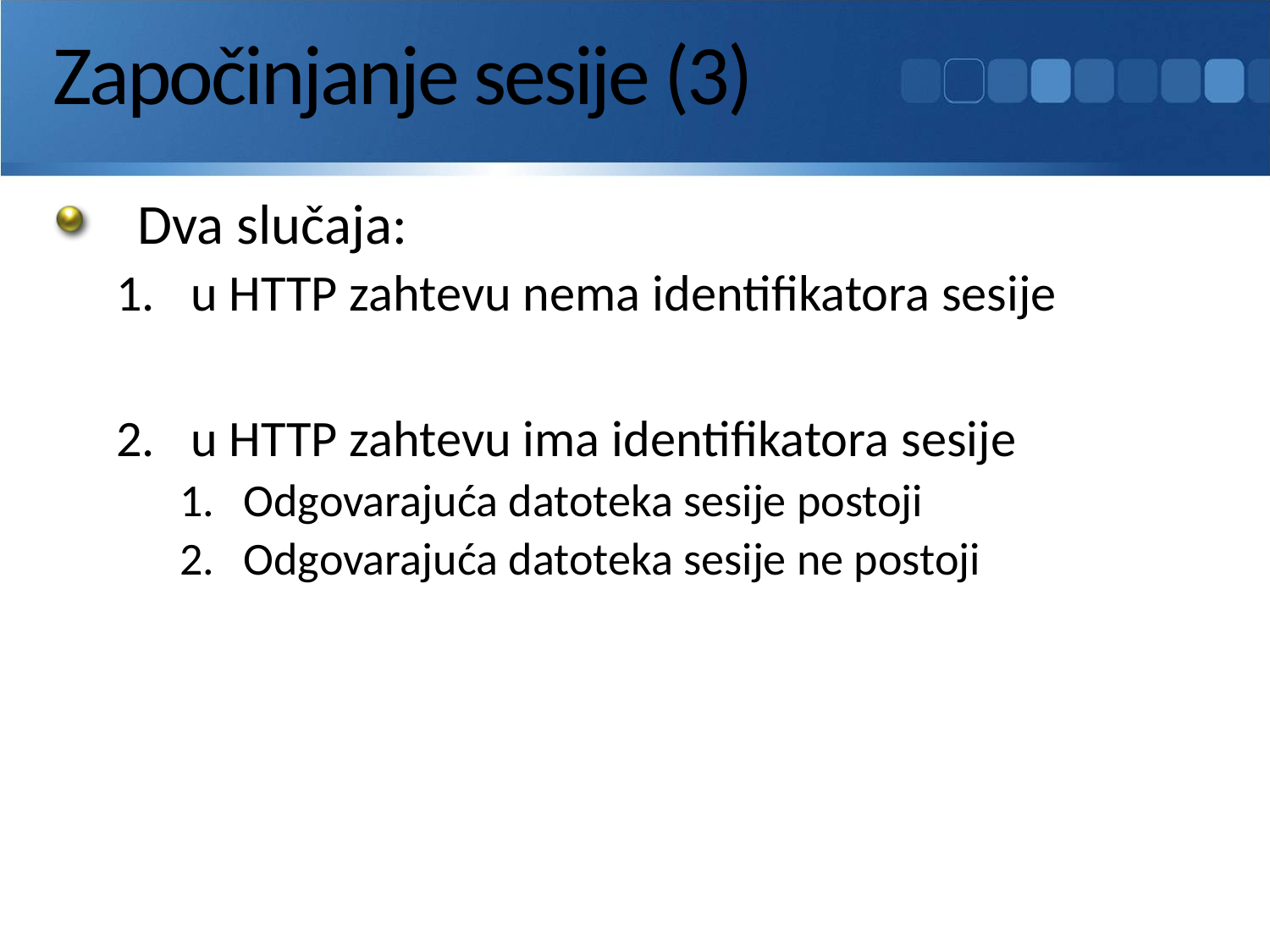

# Započinjanje sesije (3)
Dva slučaja:
u HTTP zahtevu nema identifikatora sesije

u HTTP zahtevu ima identifikatora sesije
Odgovarajuća datoteka sesije postoji
Odgovarajuća datoteka sesije ne postoji